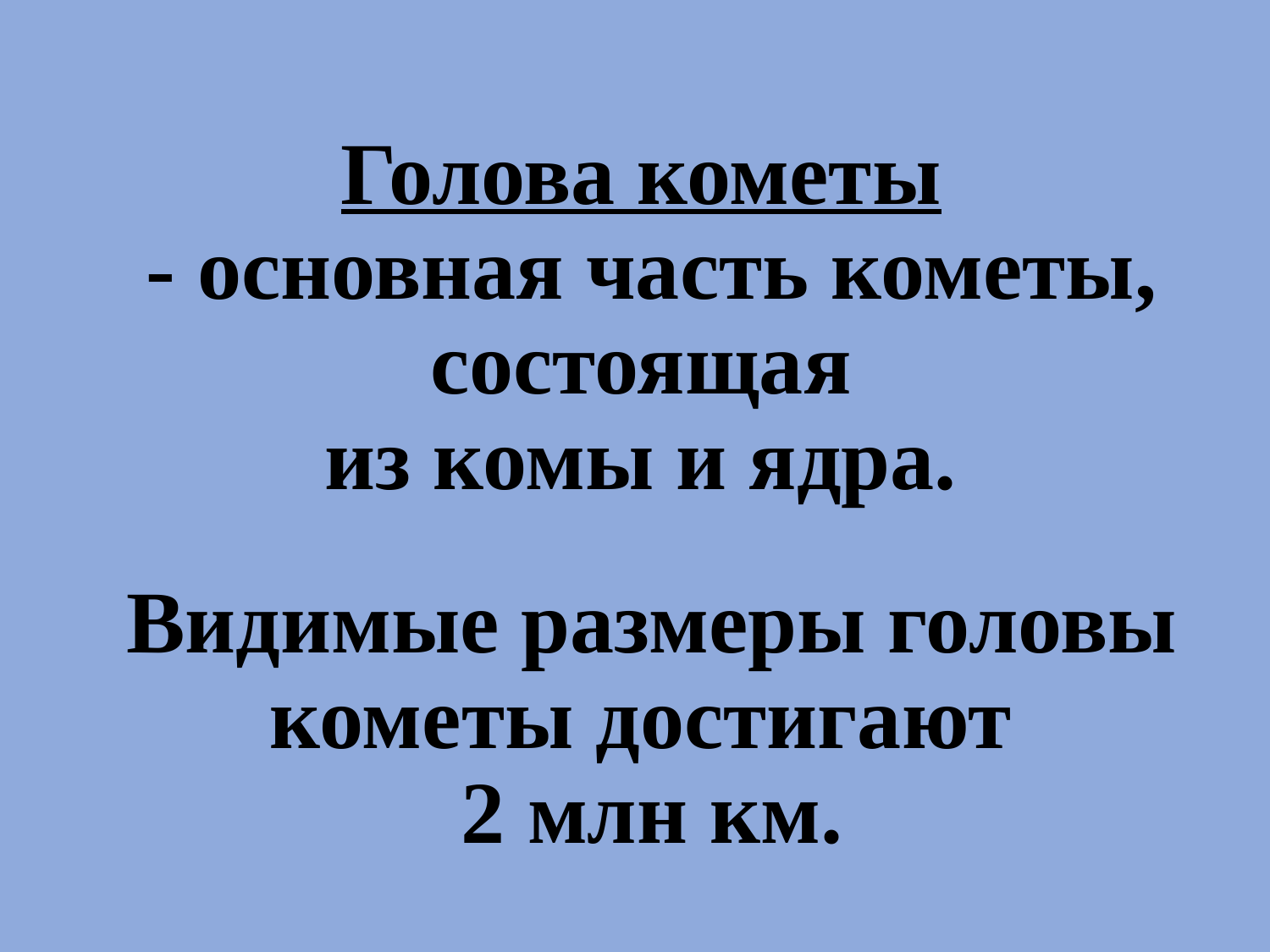

# Голова кометы  - основная часть кометы, состоящая из комы и ядра. Видимые размеры головы кометы достигают 2 млн км.